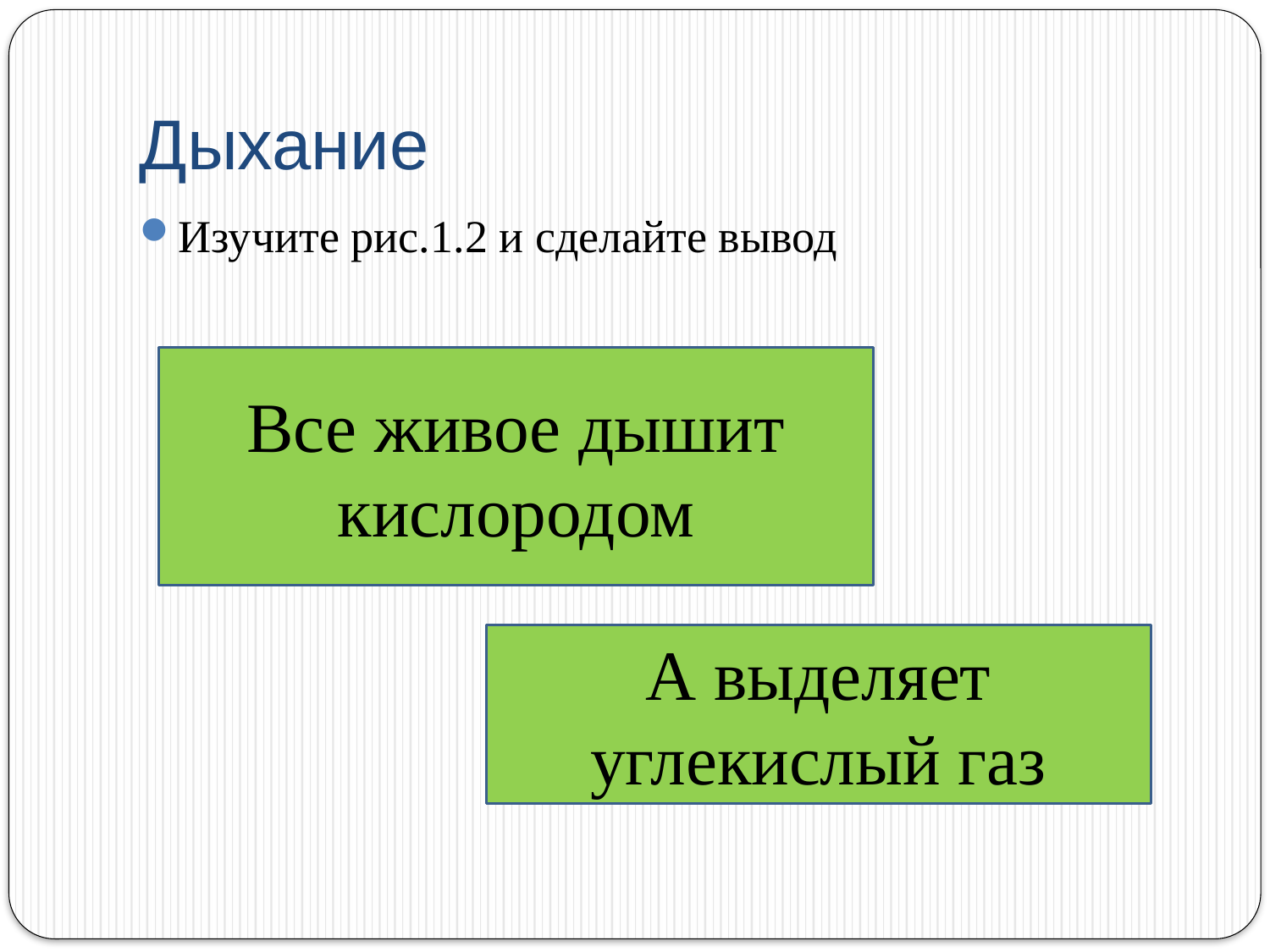

# Дыхание
Изучите рис.1.2 и сделайте вывод
Все живое дышит кислородом
А выделяет углекислый газ